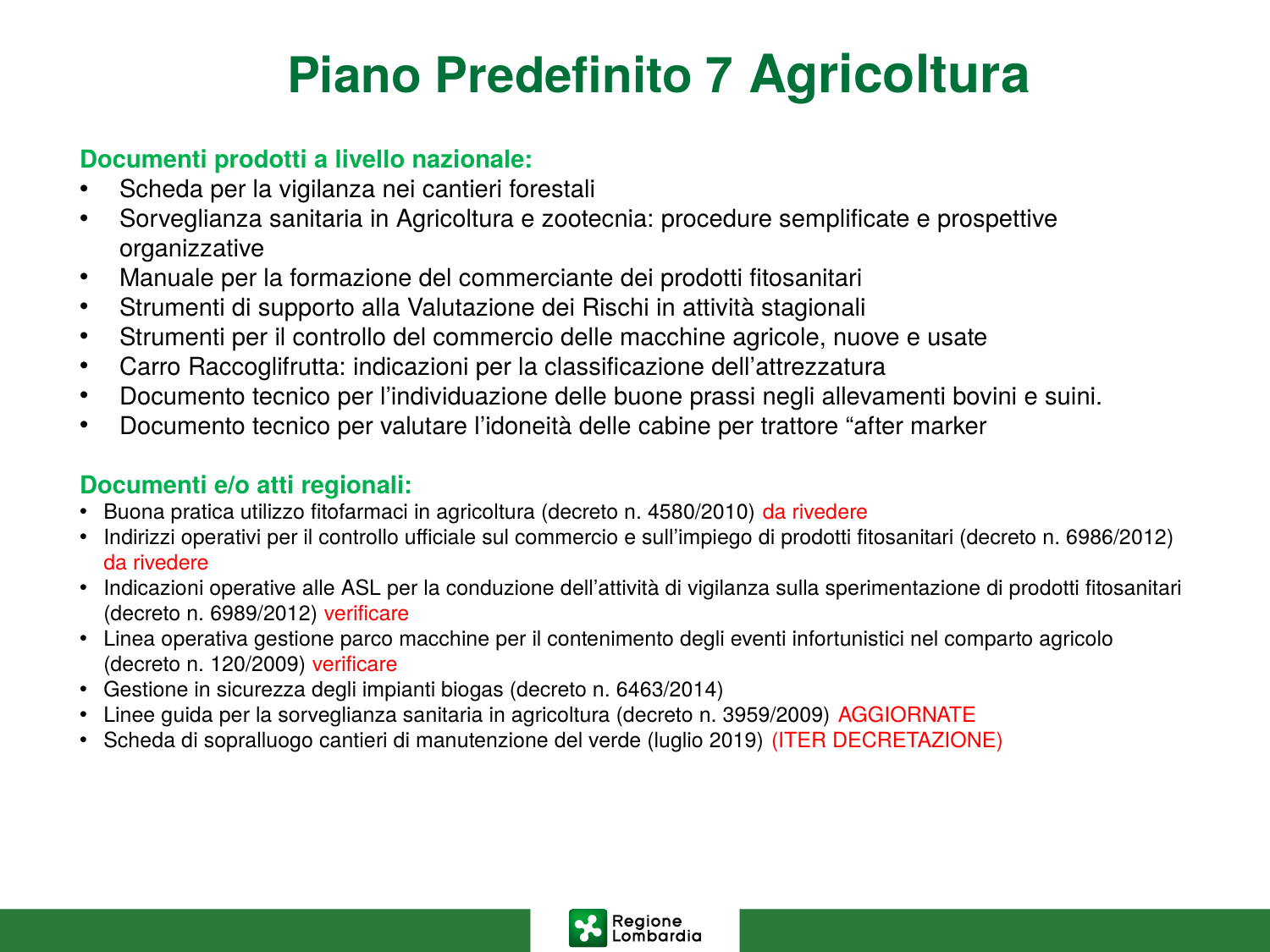

# Piano Predefinito 7 Agricoltura
Documenti prodotti a livello nazionale:
Scheda per la vigilanza nei cantieri forestali
Sorveglianza sanitaria in Agricoltura e zootecnia: procedure semplificate e prospettive organizzative
Manuale per la formazione del commerciante dei prodotti fitosanitari
Strumenti di supporto alla Valutazione dei Rischi in attività stagionali
Strumenti per il controllo del commercio delle macchine agricole, nuove e usate
Carro Raccoglifrutta: indicazioni per la classificazione dell’attrezzatura
Documento tecnico per l’individuazione delle buone prassi negli allevamenti bovini e suini.
Documento tecnico per valutare l’idoneità delle cabine per trattore “after marker

Documenti e/o atti regionali:
Buona pratica utilizzo fitofarmaci in agricoltura (decreto n. 4580/2010) da rivedere
Indirizzi operativi per il controllo ufficiale sul commercio e sull’impiego di prodotti fitosanitari (decreto n. 6986/2012) da rivedere
Indicazioni operative alle ASL per la conduzione dell’attività di vigilanza sulla sperimentazione di prodotti fitosanitari (decreto n. 6989/2012) verificare
Linea operativa gestione parco macchine per il contenimento degli eventi infortunistici nel comparto agricolo (decreto n. 120/2009) verificare
Gestione in sicurezza degli impianti biogas (decreto n. 6463/2014)
Linee guida per la sorveglianza sanitaria in agricoltura (decreto n. 3959/2009) AGGIORNATE
Scheda di sopralluogo cantieri di manutenzione del verde (luglio 2019) (ITER DECRETAZIONE)